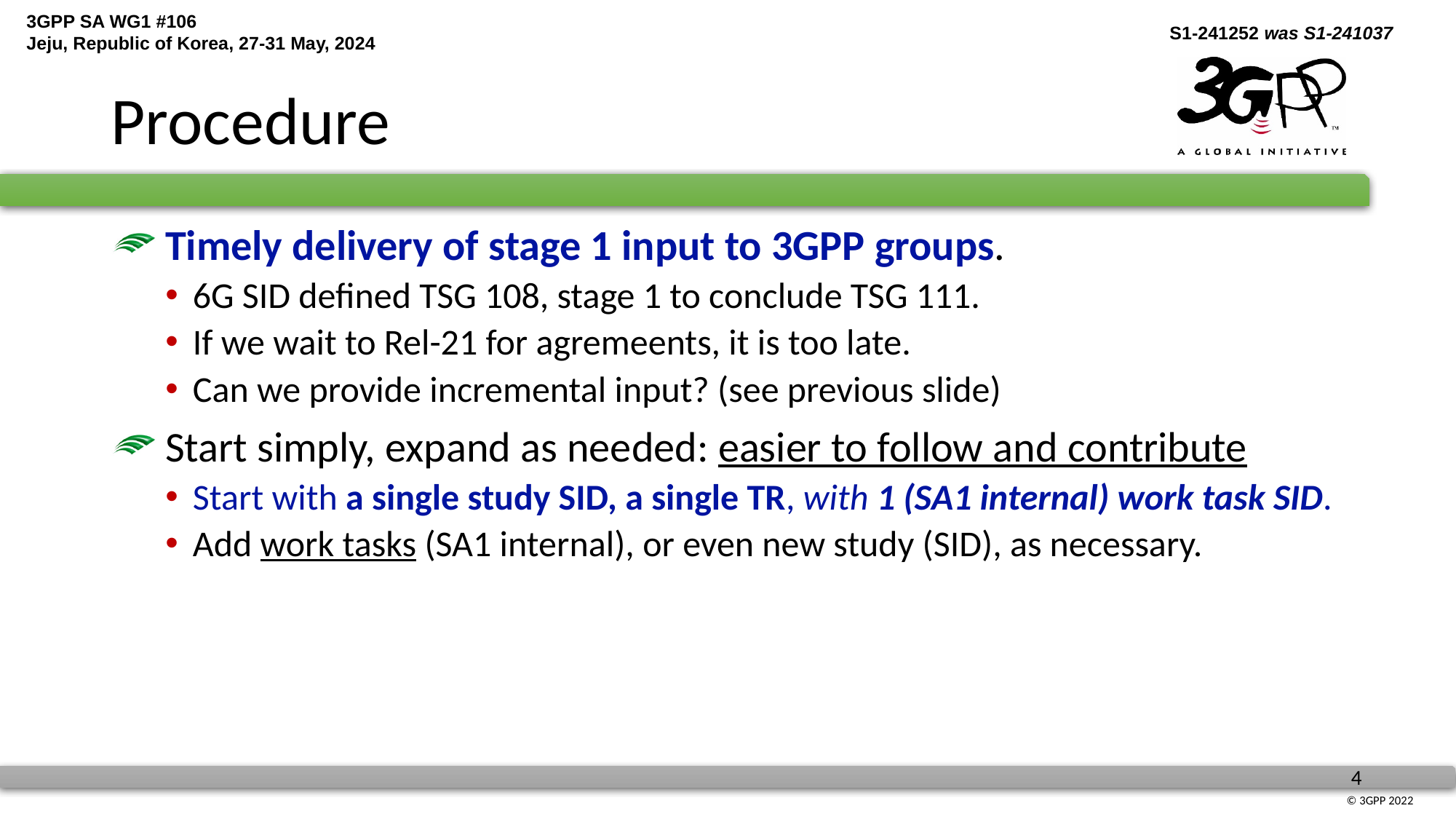

# Procedure
 Timely delivery of stage 1 input to 3GPP groups.
6G SID defined TSG 108, stage 1 to conclude TSG 111.
If we wait to Rel-21 for agremeents, it is too late.
Can we provide incremental input? (see previous slide)
 Start simply, expand as needed: easier to follow and contribute
Start with a single study SID, a single TR, with 1 (SA1 internal) work task SID.
Add work tasks (SA1 internal), or even new study (SID), as necessary.